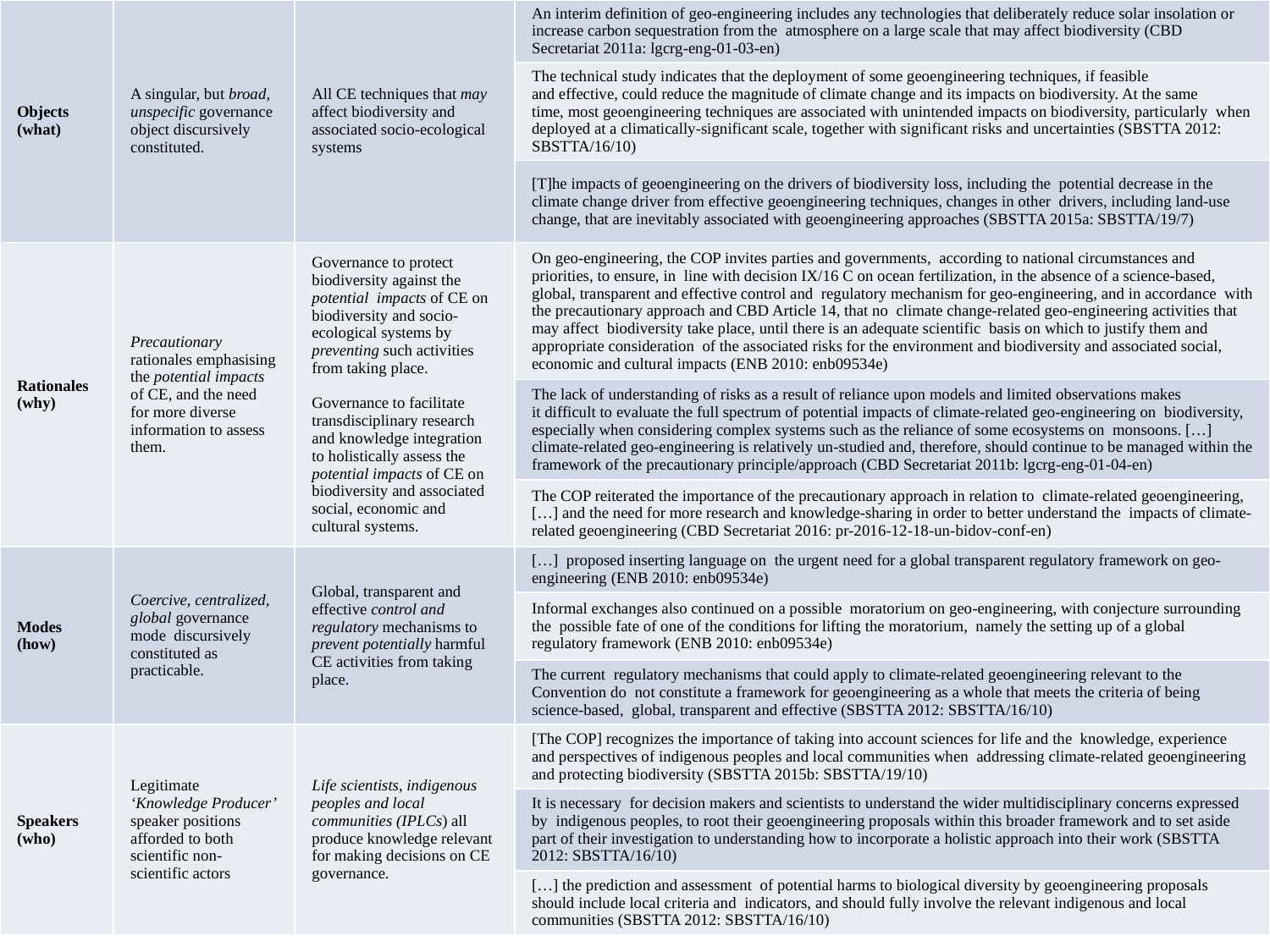

|  | Discursive structure | Description | Example |
| --- | --- | --- | --- |
| Objects (what) | A singular, but broad, unspecific governance object discursively constituted. | All CE techniques that may affect biodiversity and associated socio-ecological systems | An interim definition of geo-engineering includes any technologies that deliberately reduce solar insolation or increase carbon sequestration from the atmosphere on a large scale that may affect biodiversity (CBD Secretariat 2011a: lgcrg-eng-01-03-en) |
|  |  |  | The technical study indicates that the deployment of some geoengineering techniques, if feasible and effective, could reduce the magnitude of climate change and its impacts on biodiversity. At the same time, most geoengineering techniques are associated with unintended impacts on biodiversity, particularly when deployed at a climatically-significant scale, together with significant risks and uncertainties (SBSTTA 2012: SBSTTA/16/10) |
|  |  |  | [T]he impacts of geoengineering on the drivers of biodiversity loss, including the potential decrease in the climate change driver from effective geoengineering techniques, changes in other drivers, including land-use change, that are inevitably associated with geoengineering approaches (SBSTTA 2015a: SBSTTA/19/7) |
| Rationales (why) | Precautionary rationales emphasising the potential impacts of CE, and the need for more diverse information to assess them. | Governance to protect biodiversity against the potential impacts of CE on biodiversity and socio-ecological systems by preventing such activities from taking place. Governance to facilitate transdisciplinary research and knowledge integration to holistically assess the potential impacts of CE on biodiversity and associated social, economic and cultural systems. | On geo-engineering, the COP invites parties and governments, according to national circumstances and priorities, to ensure, in line with decision IX/16 C on ocean fertilization, in the absence of a science-based, global, transparent and effective control and regulatory mechanism for geo-engineering, and in accordance with the precautionary approach and CBD Article 14, that no climate change-related geo-engineering activities that may affect biodiversity take place, until there is an adequate scientific basis on which to justify them and appropriate consideration of the associated risks for the environment and biodiversity and associated social, economic and cultural impacts (ENB 2010: enb09534e) |
|  |  |  | The lack of understanding of risks as a result of reliance upon models and limited observations makes it difficult to evaluate the full spectrum of potential impacts of climate-related geo-engineering on biodiversity, especially when considering complex systems such as the reliance of some ecosystems on monsoons. […] climate-related geo-engineering is relatively un-studied and, therefore, should continue to be managed within the framework of the precautionary principle/approach (CBD Secretariat 2011b: lgcrg-eng-01-04-en) |
|  |  |  | The COP reiterated the importance of the precautionary approach in relation to climate-related geoengineering, […] and the need for more research and knowledge-sharing in order to better understand the impacts of climate-related geoengineering (CBD Secretariat 2016: pr-2016-12-18-un-bidov-conf-en) |
| Modes (how) | Coercive, centralized, global governance mode discursively constituted as practicable. | Global, transparent and effective control and regulatory mechanisms to prevent potentially harmful CE activities from taking place. | […] proposed inserting language on the urgent need for a global transparent regulatory framework on geo-engineering (ENB 2010: enb09534e) |
|  |  |  | Informal exchanges also continued on a possible moratorium on geo-engineering, with conjecture surrounding the possible fate of one of the conditions for lifting the moratorium, namely the setting up of a global regulatory framework (ENB 2010: enb09534e) |
|  |  |  | The current regulatory mechanisms that could apply to climate-related geoengineering relevant to the Convention do not constitute a framework for geoengineering as a whole that meets the criteria of being science-based, global, transparent and effective (SBSTTA 2012: SBSTTA/16/10) |
| Speakers (who) | Legitimate ‘Knowledge Producer’ speaker positions afforded to both scientific non-scientific actors | Life scientists, indigenous peoples and local communities (IPLCs) all produce knowledge relevant for making decisions on CE governance. | [The COP] recognizes the importance of taking into account sciences for life and the knowledge, experience and perspectives of indigenous peoples and local communities when addressing climate-related geoengineering and protecting biodiversity (SBSTTA 2015b: SBSTTA/19/10) |
|  |  |  | It is necessary for decision makers and scientists to understand the wider multidisciplinary concerns expressed by indigenous peoples, to root their geoengineering proposals within this broader framework and to set aside part of their investigation to understanding how to incorporate a holistic approach into their work (SBSTTA 2012: SBSTTA/16/10) |
|  |  |  | […] the prediction and assessment of potential harms to biological diversity by geoengineering proposals should include local criteria and indicators, and should fully involve the relevant indigenous and local communities (SBSTTA 2012: SBSTTA/16/10) |